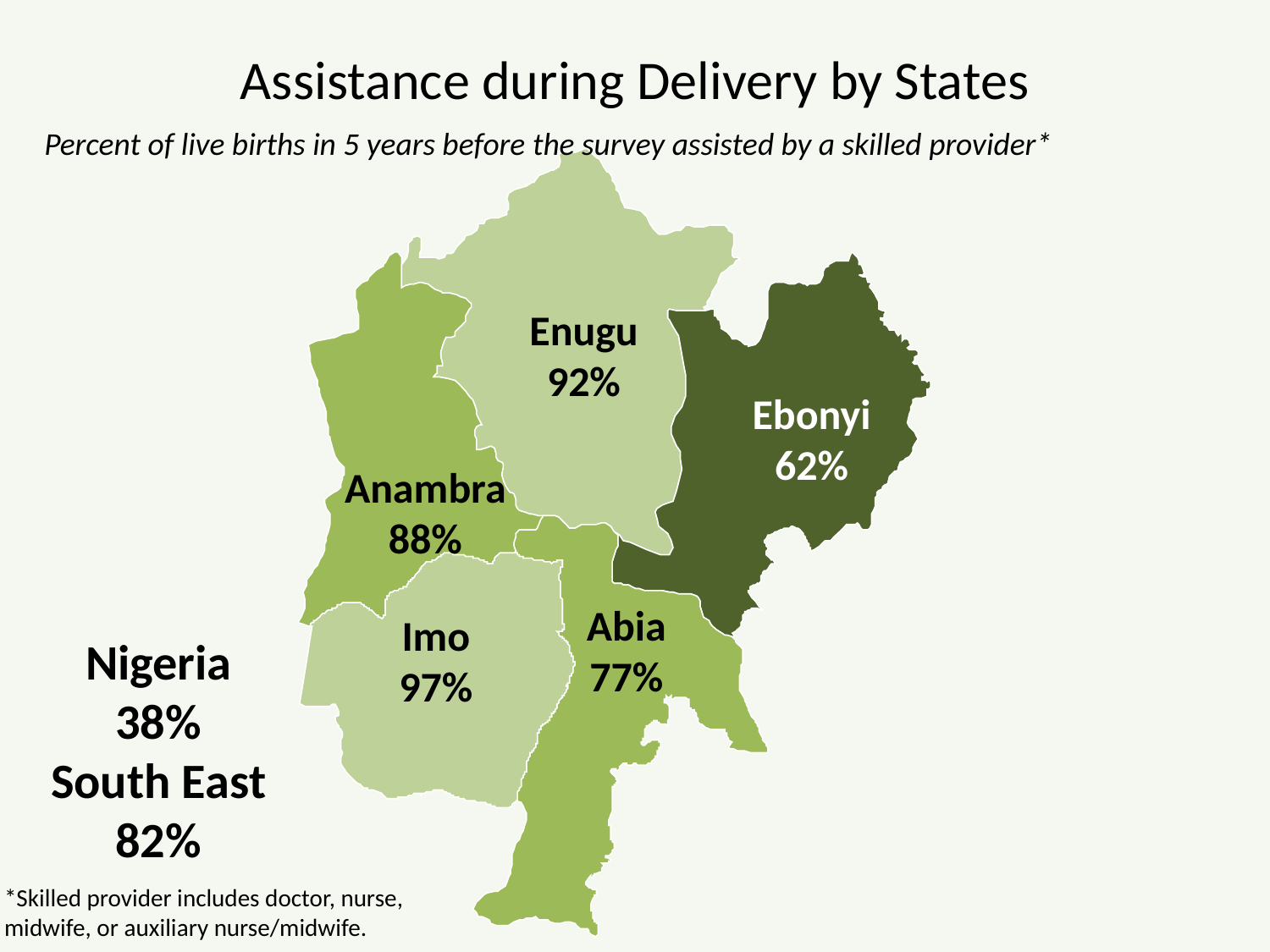

# Assistance during Delivery by States
Percent of live births in 5 years before the survey assisted by a skilled provider*

Enugu
92%
Ebonyi
62%
Anambra
88%
Abia
77%
Imo
97%
Nigeria
38%
South East
82%
*Skilled provider includes doctor, nurse,
midwife, or auxiliary nurse/midwife.